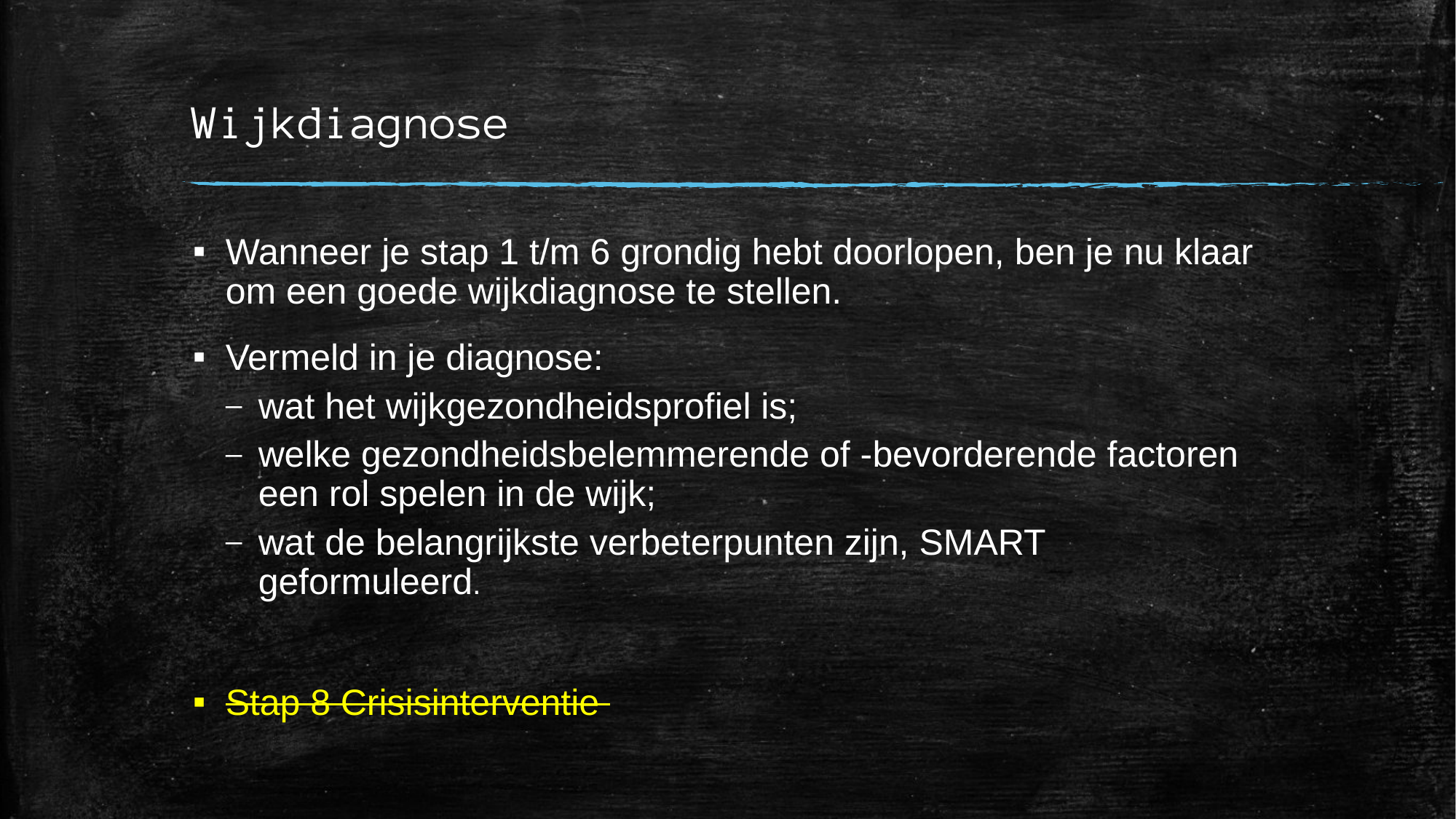

# Wijkdiagnose
Wanneer je stap 1 t/m 6 grondig hebt doorlopen, ben je nu klaar om een goede wijkdiagnose te stellen.
Vermeld in je diagnose:
wat het wijkgezondheidsprofiel is;
welke gezondheidsbelemmerende of ‐bevorderende factoren een rol spelen in de wijk;
wat de belangrijkste verbeterpunten zijn, SMART geformuleerd.

Stap 8 Crisisinterventie